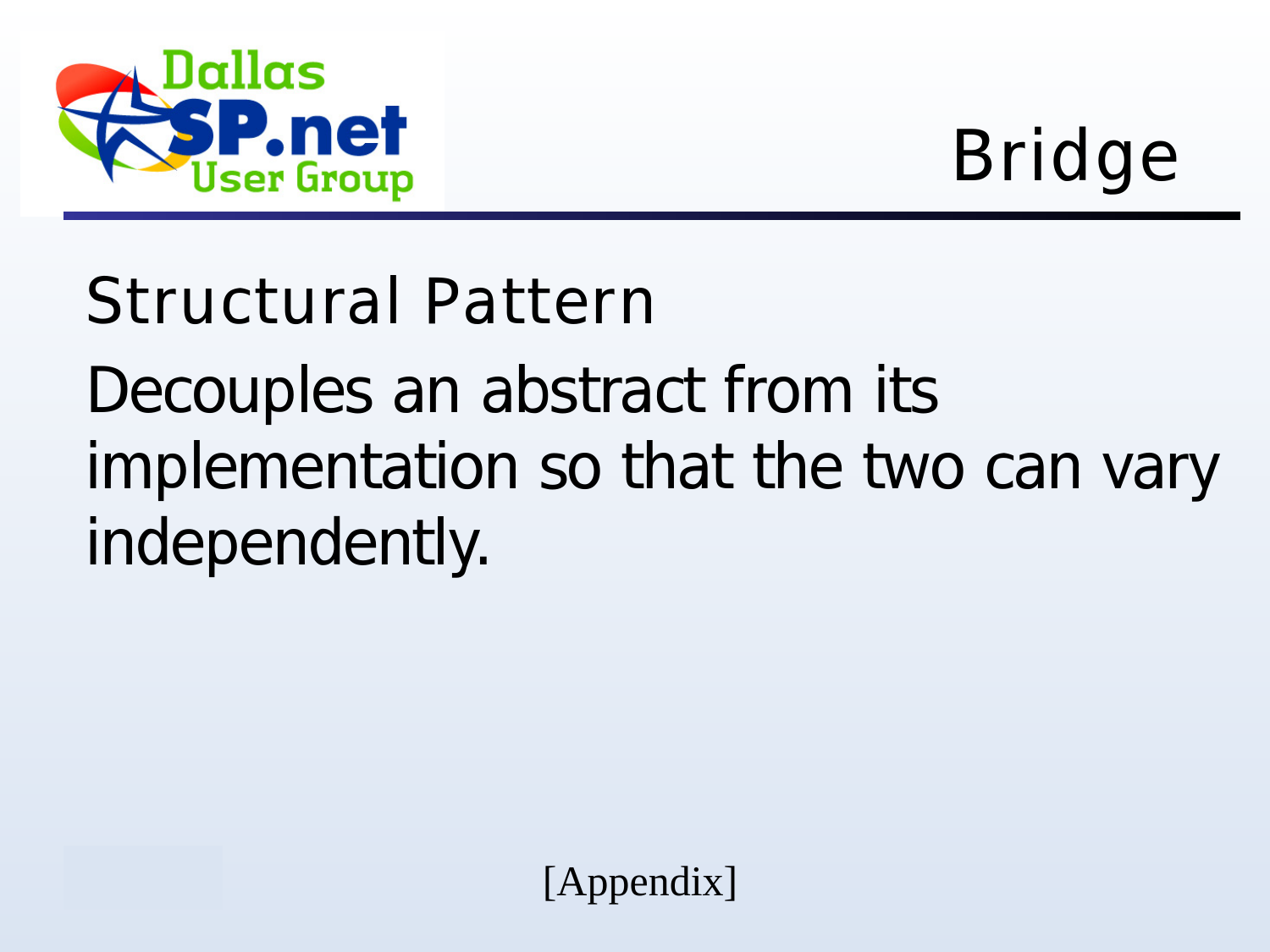

# Bridge
Structural Pattern
Decouples an abstract from its implementation so that the two can vary independently.

[Appendix]